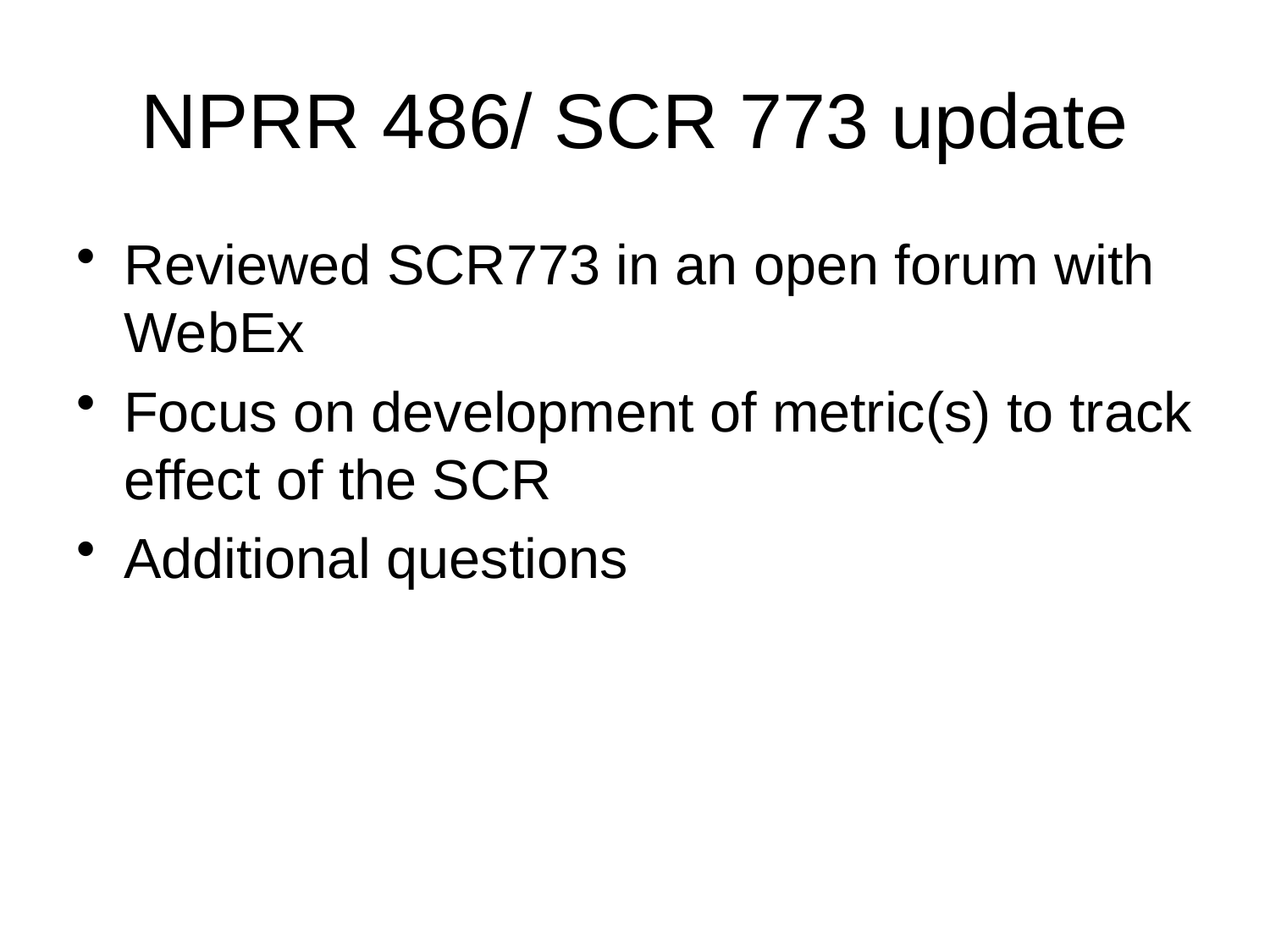

# NPRR 486/ SCR 773 update
Reviewed SCR773 in an open forum with WebEx
Focus on development of metric(s) to track effect of the SCR
Additional questions